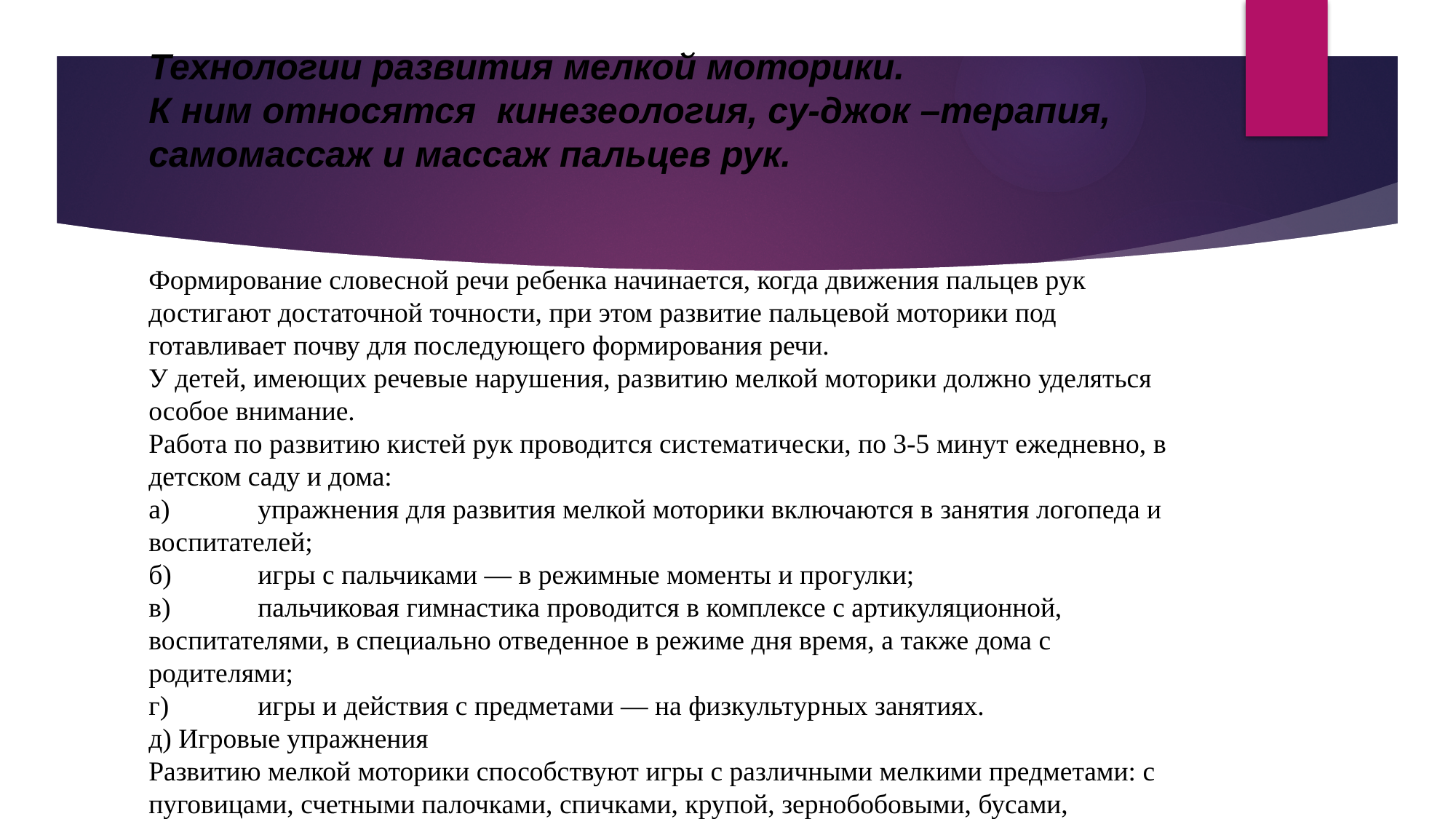

# 1. Технология развития мелкой моторики У детей, имеющих речевые нарушения, развитию мелкой моторики должно уделяться особое внимание. Работа по развитию кистей рук проводится система­тически, по 3-5 минут ежедневно, в детском саду и дома: Технологии развития мелкой моторики. К ним относятся  кинезеология, су-джок –терапия, самомассаж и массаж пальцев рук. Формирование словесной речи ребенка начинается, когда движения пальцев рук достигают достаточной точности, при этом развитие пальцевой моторики под­готавливает почву для последующего формирования речи. У детей, имеющих речевые нарушения, развитию мелкой моторики должно уделяться особое внимание. Работа по развитию кистей рук проводится система­тически, по 3-5 минут ежедневно, в детском саду и дома: а)	упражнения для развития мелкой моторики вклю­чаются в занятия логопеда и воспитателей; б)	игры с пальчиками — в режимные моменты и прогулки; в)	пальчиковая гимнастика проводится в комплексе с артикуляционной, воспитателями, в специаль­но отведенное в режиме дня время, а также дома с родителями; г)	игры и действия с предметами — на физкультур­ных занятиях. д) Игровые упражнения Развитию мелкой моторики способствуют игры с различными мелкими предметами: с пуговицами, счетными палочками, спичками, крупой, зернобобовыми, бусами, прищепками, проволокой и т. д.